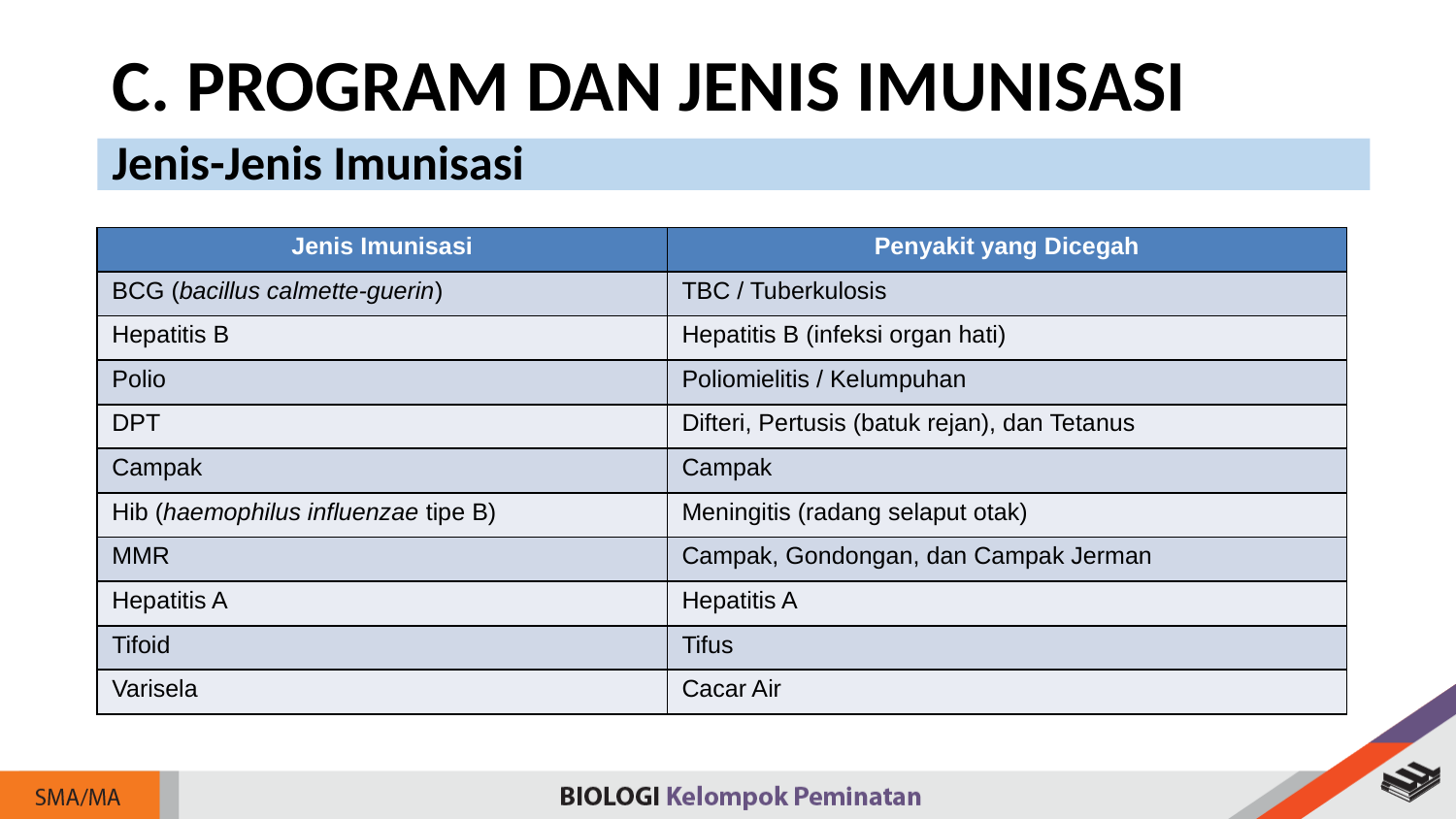

C. PROGRAM DAN JENIS IMUNISASI
Jenis-Jenis Imunisasi
| Jenis Imunisasi | Penyakit yang Dicegah |
| --- | --- |
| BCG (bacillus calmette-guerin) | TBC / Tuberkulosis |
| Hepatitis B | Hepatitis B (infeksi organ hati) |
| Polio | Poliomielitis / Kelumpuhan |
| DPT | Difteri, Pertusis (batuk rejan), dan Tetanus |
| Campak | Campak |
| Hib (haemophilus influenzae tipe B) | Meningitis (radang selaput otak) |
| MMR | Campak, Gondongan, dan Campak Jerman |
| Hepatitis A | Hepatitis A |
| Tifoid | Tifus |
| Varisela | Cacar Air |